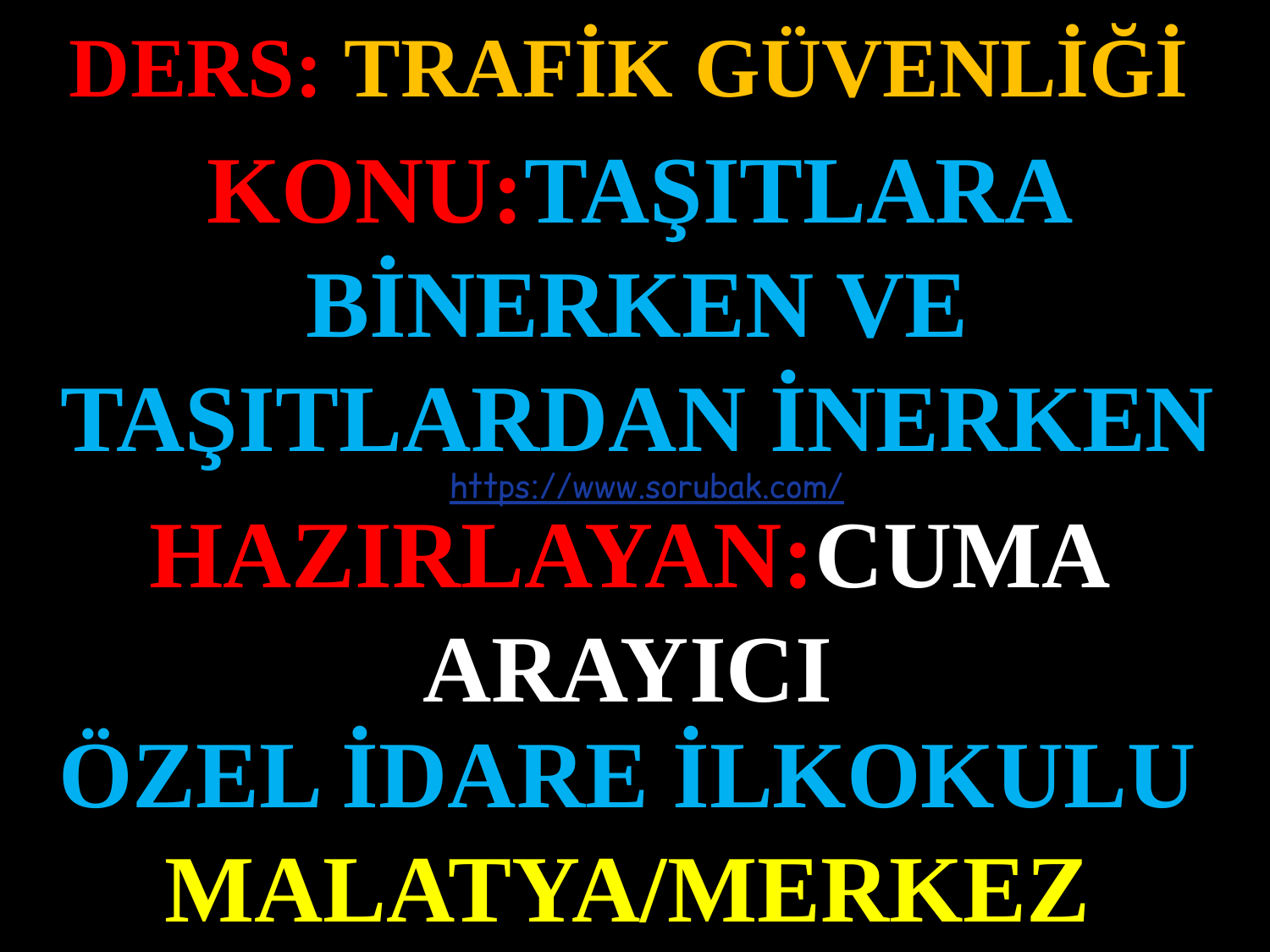

DERS: TRAFİK GÜVENLİĞİ
KONU:TAŞITLARA BİNERKEN VE TAŞITLARDAN İNERKEN
#
https://www.sorubak.com/
HAZIRLAYAN:CUMA ARAYICI
ÖZEL İDARE İLKOKULU MALATYA/MERKEZ